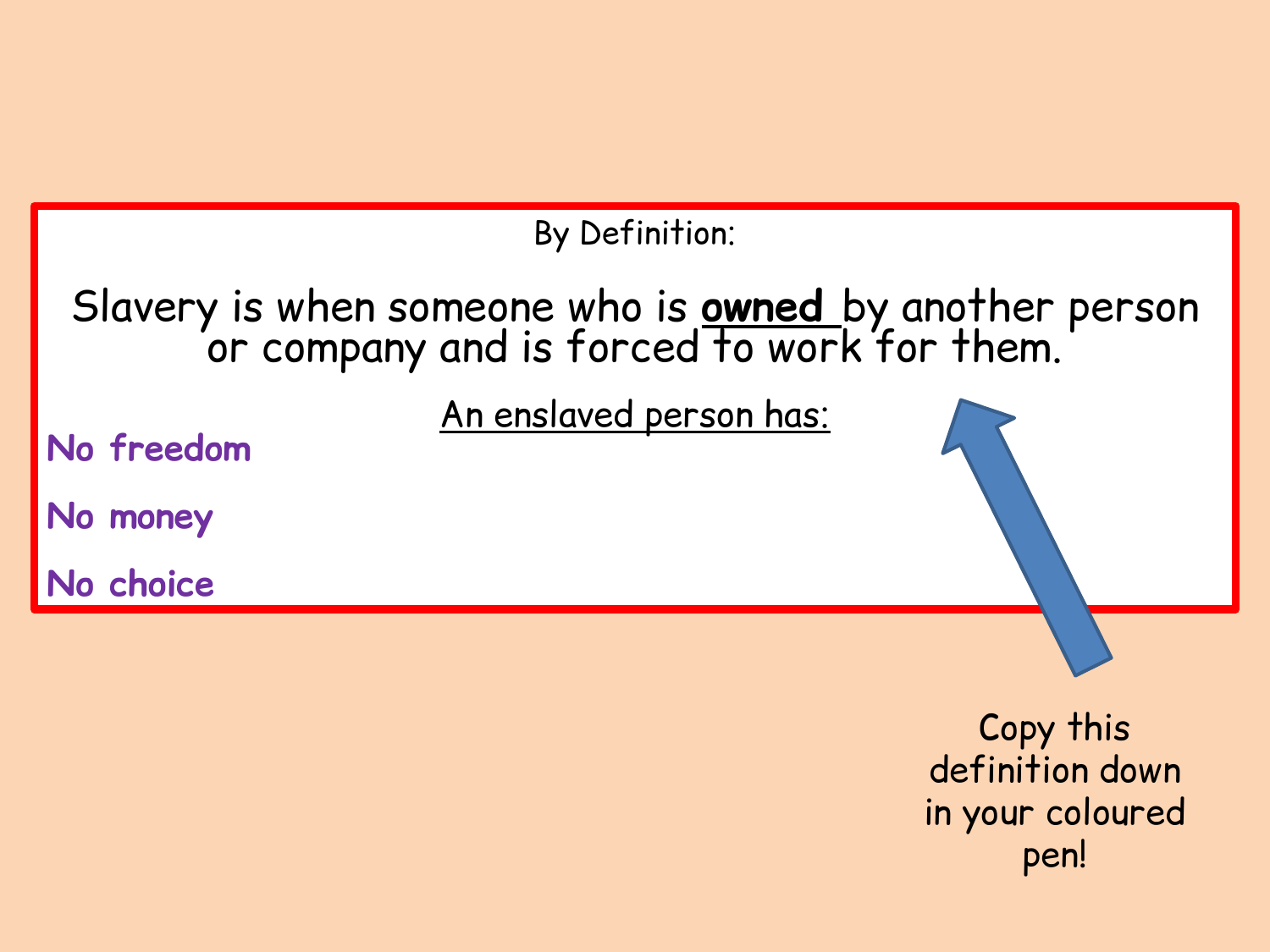

By Definition:

Slavery is when someone who is owned by another person or company and is forced to work for them.

An enslaved person has:
No freedom

No money

No choice

Copy this definition down in your coloured pen!